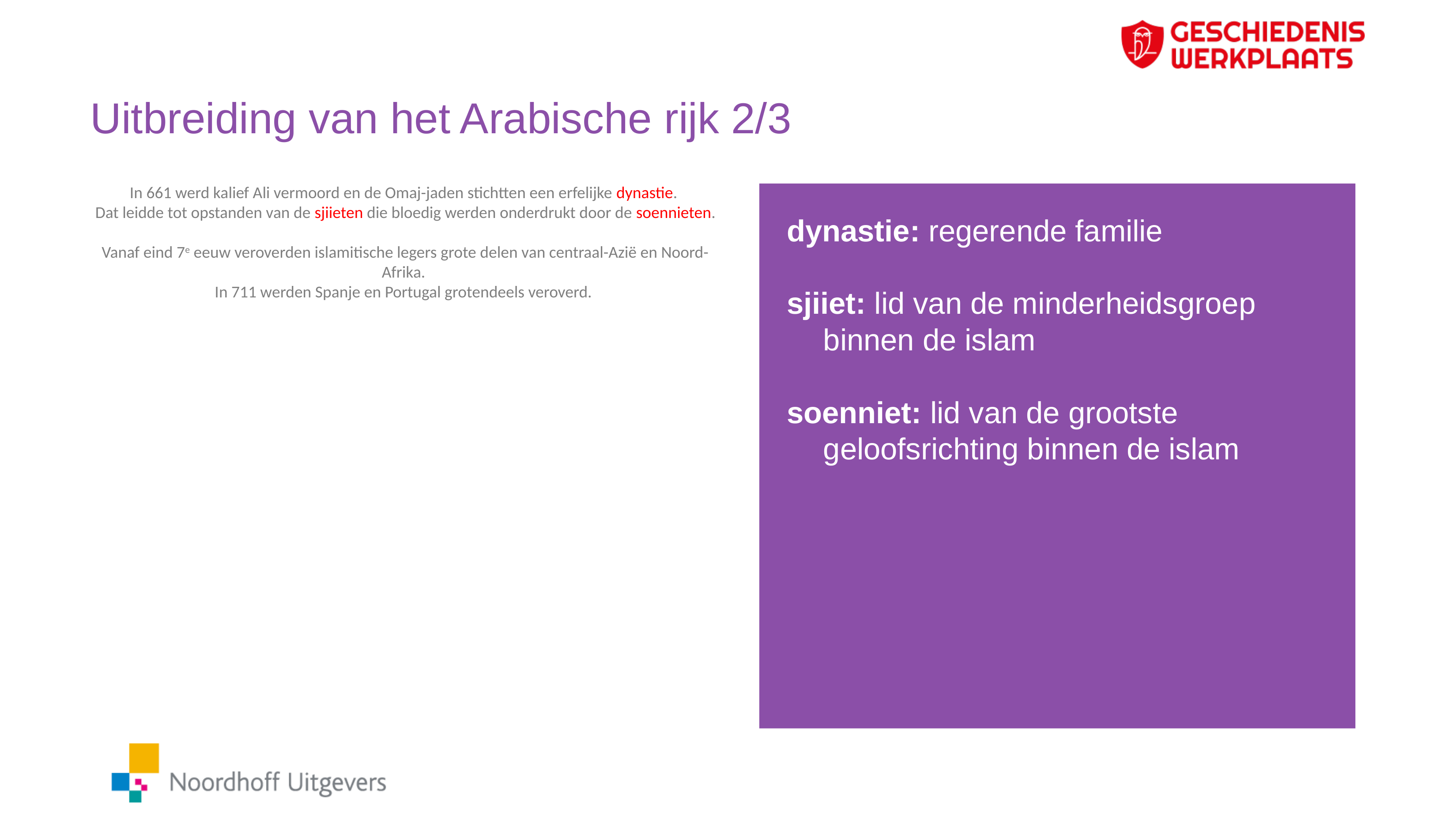

# Uitbreiding van het Arabische rijk 2/3
In 661 werd kalief Ali vermoord en de Omaj-jaden stichtten een erfelijke dynastie.
Dat leidde tot opstanden van de sjiieten die bloedig werden onderdrukt door de soennieten.

Vanaf eind 7e eeuw veroverden islamitische legers grote delen van centraal-Azië en Noord-Afrika.
In 711 werden Spanje en Portugal grotendeels veroverd.

dynastie: regerende familie

sjiiet: lid van de minderheidsgroep binnen de islam

soenniet: lid van de grootste geloofsrichting binnen de islam